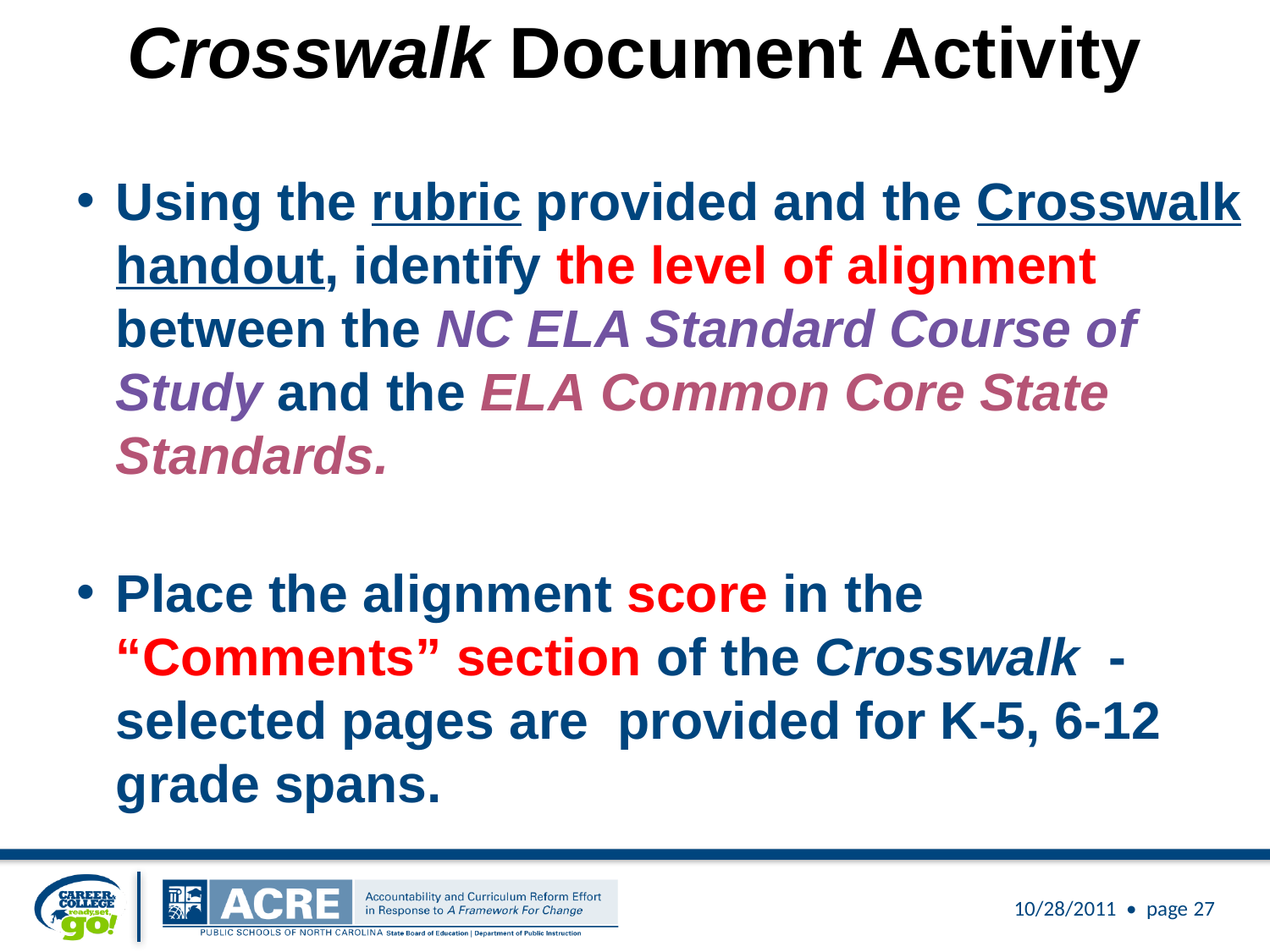

Crosswalk Document Activity

Using the rubric provided and the Crosswalk handout, identify the level of alignment between the NC ELA Standard Course of Study and the ELA Common Core State Standards.

Place the alignment score in the “Comments” section of the Crosswalk  - selected pages are  provided for K-5, 6-12 grade spans.

10/28/2011  •  page 27